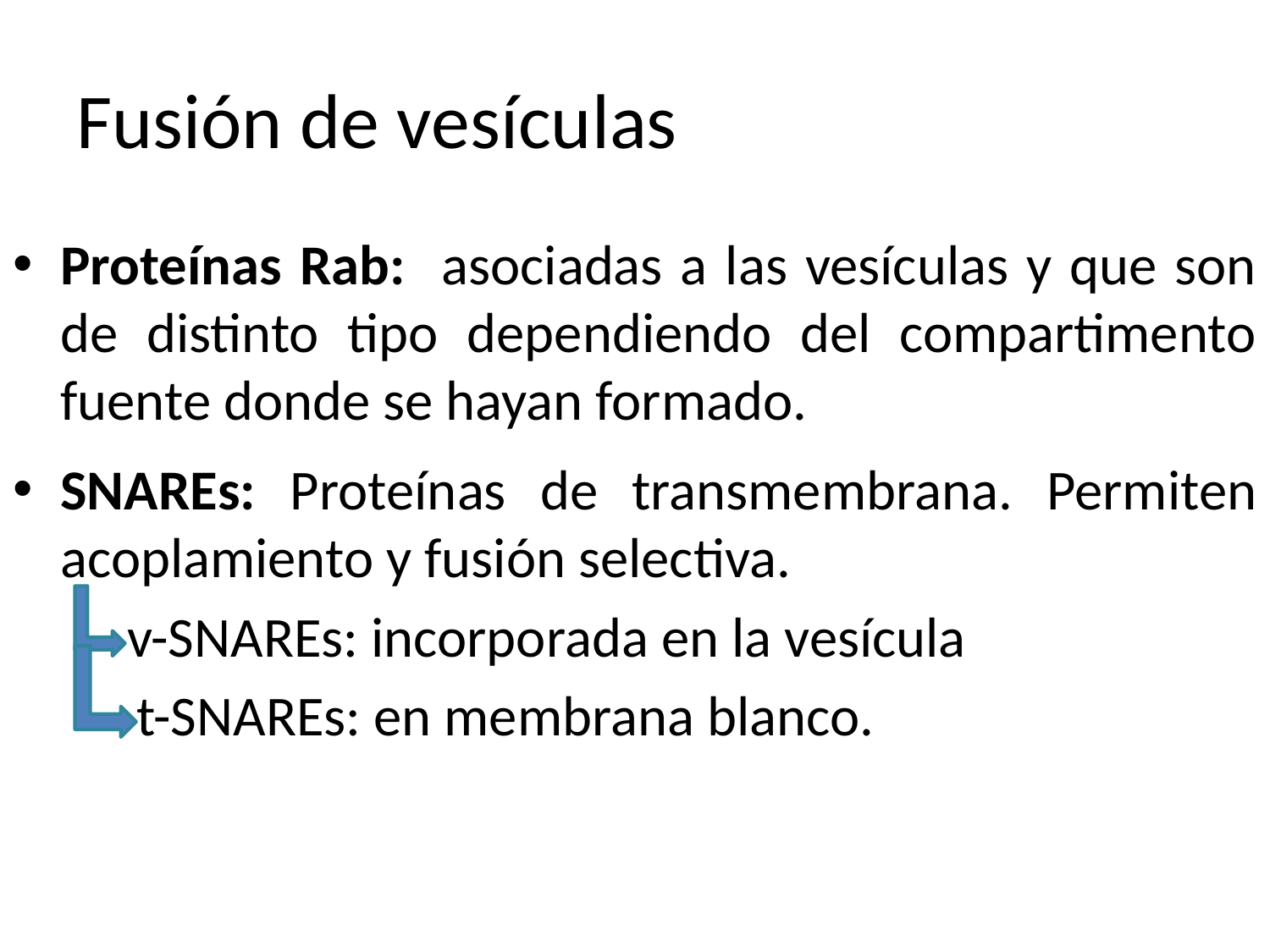

# Fusión de vesículas
Proteínas Rab:  asociadas a las vesículas y que son de distinto tipo dependiendo del compartimento fuente donde se hayan formado.
SNAREs: Proteínas de transmembrana. Permiten acoplamiento y fusión selectiva.
         v-SNAREs: incorporada en la vesícula
	      t-SNAREs: en membrana blanco.